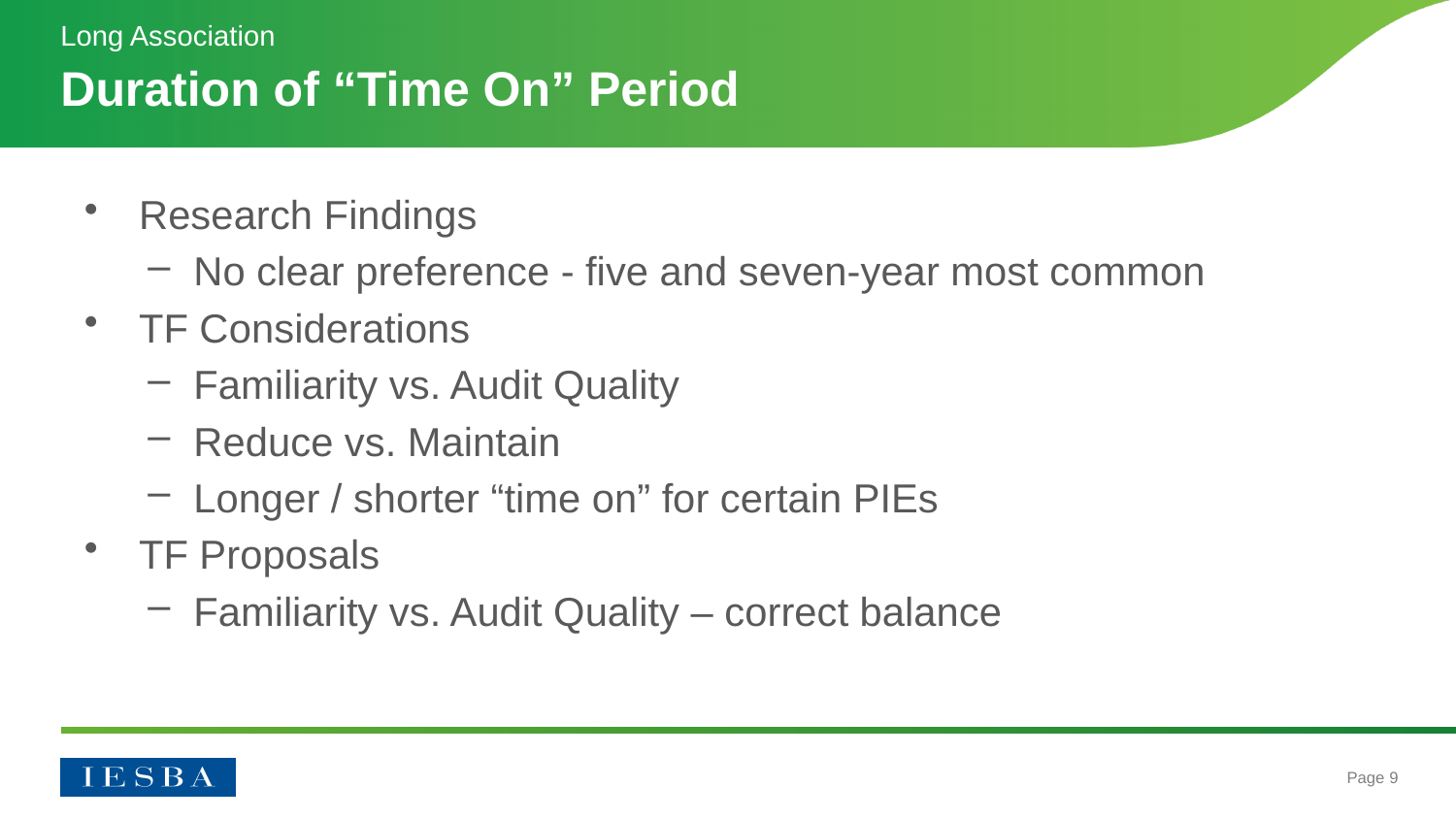

Long Association
# Duration of “Time On” Period
Research Findings
No clear preference - five and seven-year most common
TF Considerations
Familiarity vs. Audit Quality
Reduce vs. Maintain
Longer / shorter “time on” for certain PIEs
TF Proposals
Familiarity vs. Audit Quality – correct balance